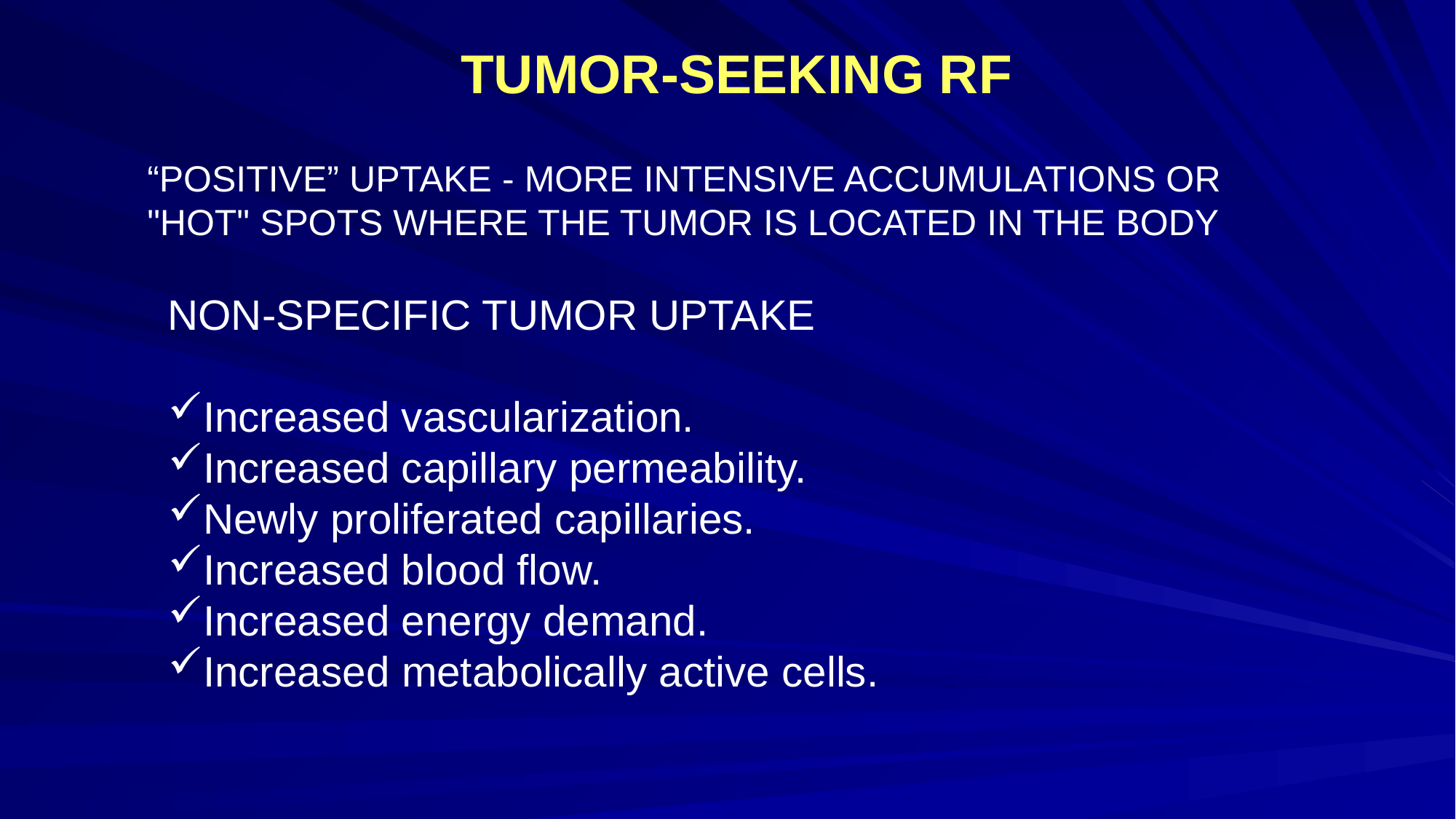

TUMOR-SEEKING RF

“POSITIVE” UPTAKE - MORE INTENSIVE ACCUMULATIONS OR "HOT" SPOTS WHERE THE TUMOR IS LOCATED IN THE BODY

NON-SPECIFIC TUMOR UPTAKE

Increased vascularization.
Increased capillary permeability.
Newly proliferated capillaries.
Increased blood flow.
Increased energy demand.
Increased metabolically active cells.